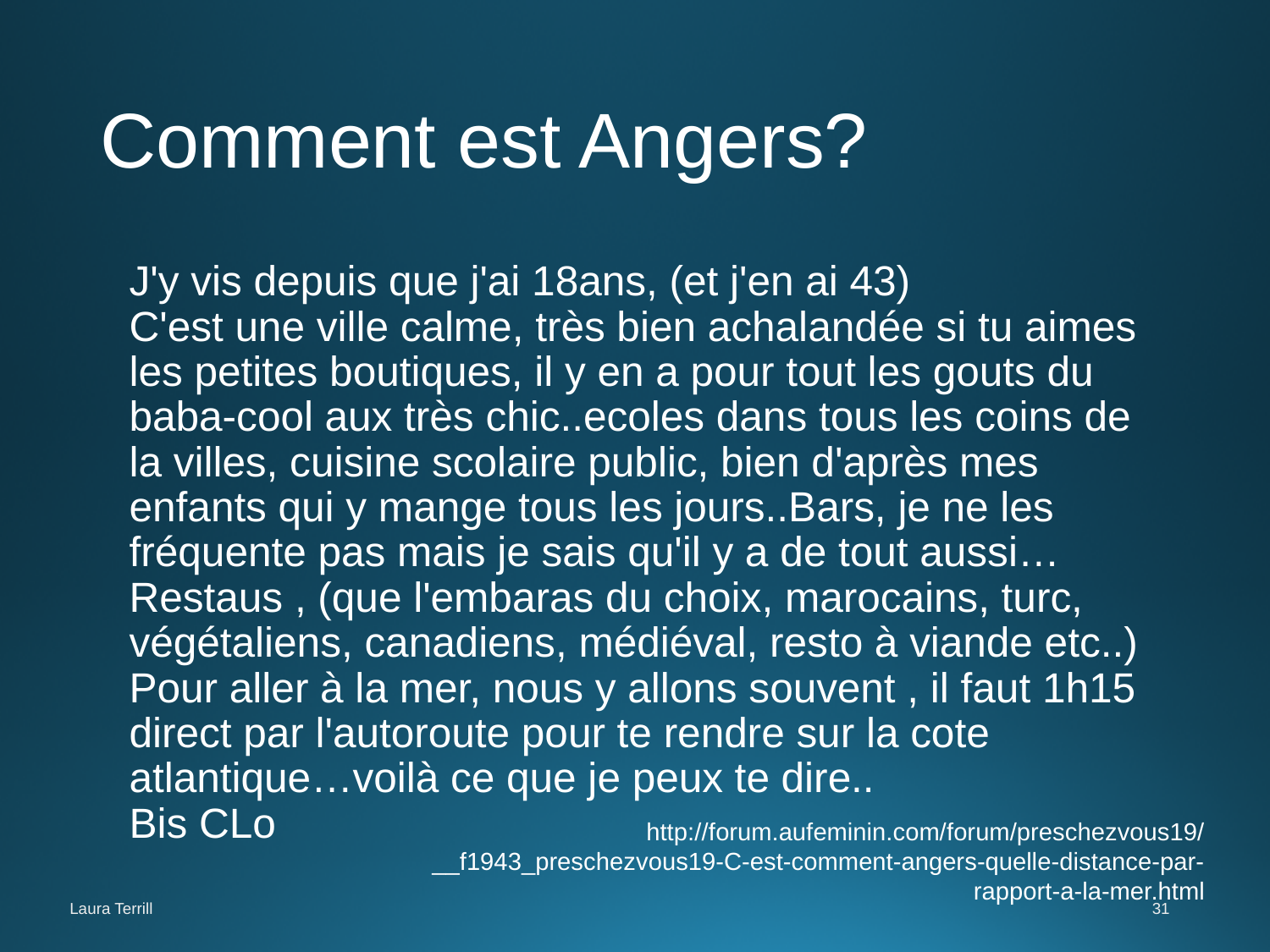

# Comment est Angers?
J'y vis depuis que j'ai 18ans, (et j'en ai 43)
C'est une ville calme, très bien achalandée si tu aimes les petites boutiques, il y en a pour tout les gouts du baba-cool aux très chic..ecoles dans tous les coins de la villes, cuisine scolaire public, bien d'après mes enfants qui y mange tous les jours..Bars, je ne les fréquente pas mais je sais qu'il y a de tout aussi…Restaus , (que l'embaras du choix, marocains, turc, végétaliens, canadiens, médiéval, resto à viande etc..) Pour aller à la mer, nous y allons souvent , il faut 1h15 direct par l'autoroute pour te rendre sur la cote atlantique…voilà ce que je peux te dire..
Bis CLo

http://forum.aufeminin.com/forum/preschezvous19/__f1943_preschezvous19-C-est-comment-angers-quelle-distance-par-rapport-a-la-mer.html
Laura Terrill
31